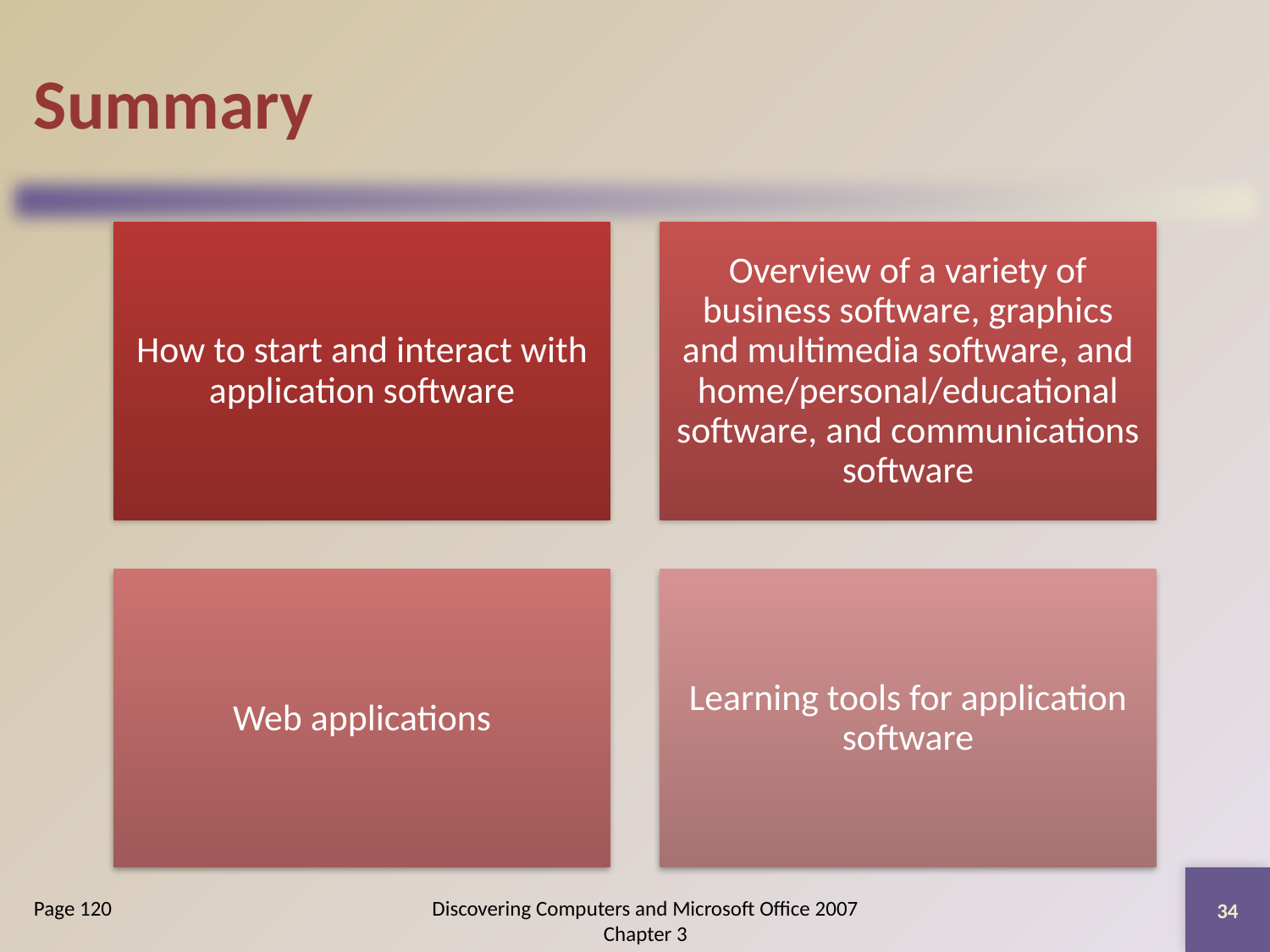

# Summary
How to start and interact with application software
Overview of a variety of business software, graphics and multimedia software, and home/personal/educational software, and communications software
Web applications
Learning tools for application software
34
Page 120
Discovering Computers and Microsoft Office 2007
Chapter 3